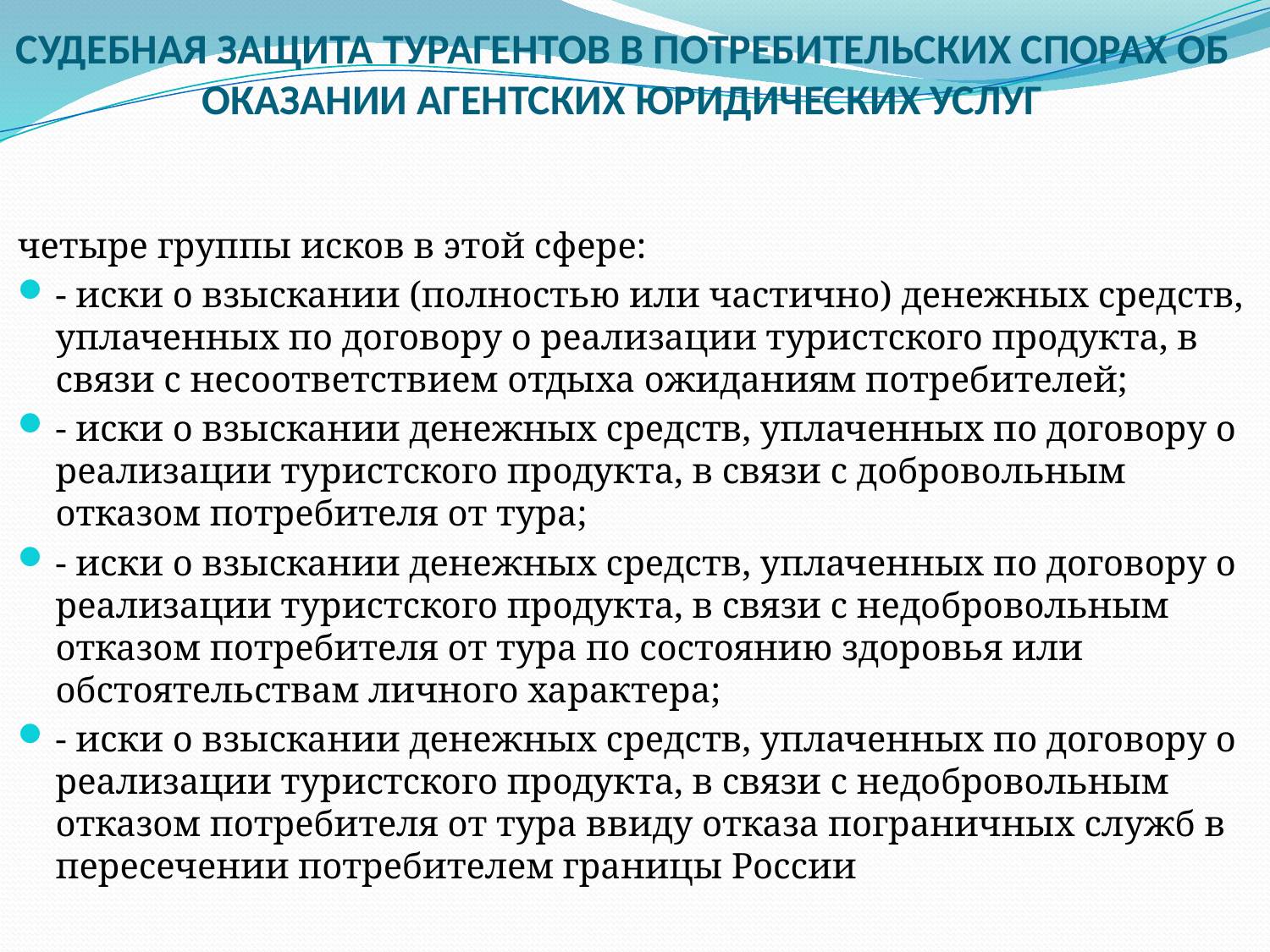

СУДЕБНАЯ ЗАЩИТА ТУРАГЕНТОВ В ПОТРЕБИТЕЛЬСКИХ СПОРАХ ОБ ОКАЗАНИИ АГЕНТСКИХ ЮРИДИЧЕСКИХ УСЛУГ

четыре группы исков в этой сфере:
- иски о взыскании (полностью или частично) денежных средств, уплаченных по договору о реализации туристского продукта, в связи с несоответствием отдыха ожиданиям потребителей;
- иски о взыскании денежных средств, уплаченных по договору о реализации туристского продукта, в связи с добровольным отказом потребителя от тура;
- иски о взыскании денежных средств, уплаченных по договору о реализации туристского продукта, в связи с недобровольным отказом потребителя от тура по состоянию здоровья или обстоятельствам личного характера;
- иски о взыскании денежных средств, уплаченных по договору о реализации туристского продукта, в связи с недобровольным отказом потребителя от тура ввиду отказа пограничных служб в пересечении потребителем границы России